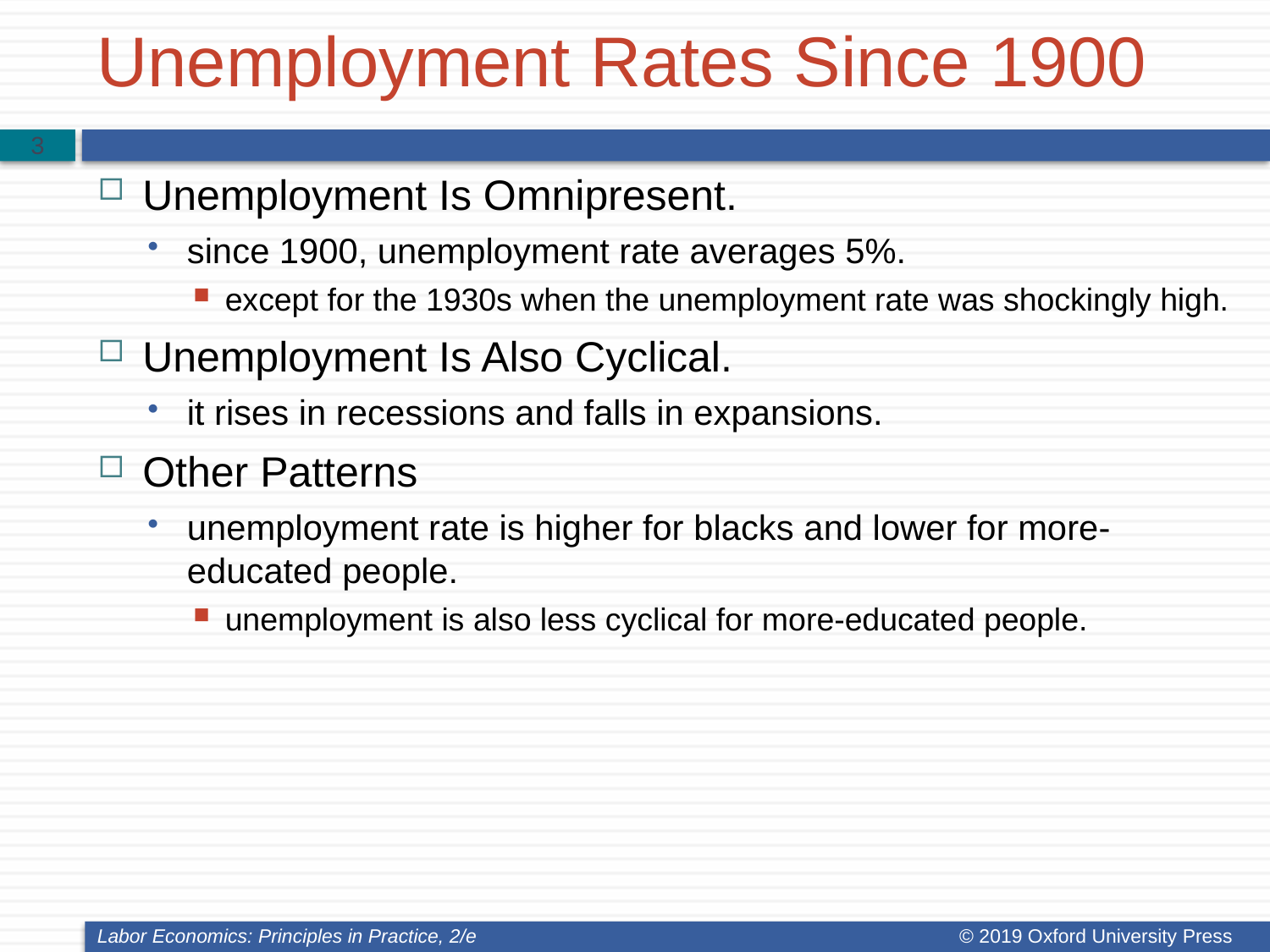

# Unemployment Rates Since 1900
3
Unemployment Is Omnipresent.
since 1900, unemployment rate averages 5%.
except for the 1930s when the unemployment rate was shockingly high.
Unemployment Is Also Cyclical.
it rises in recessions and falls in expansions.
Other Patterns
unemployment rate is higher for blacks and lower for more-educated people.
unemployment is also less cyclical for more-educated people.
Labor Economics: Principles in Practice, 2/e
© 2019 Oxford University Press